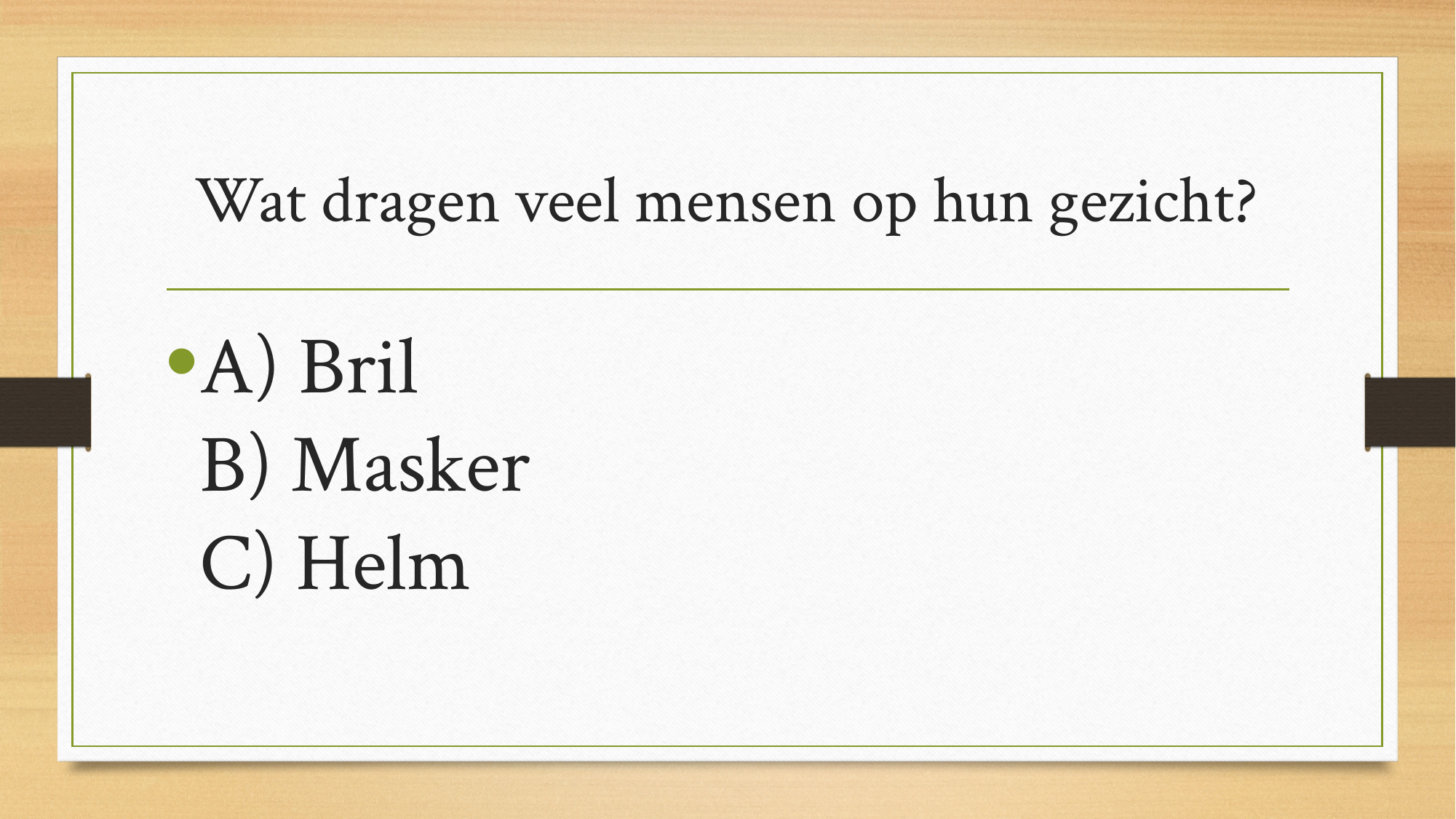

# Wat dragen veel mensen op hun gezicht?
A) Bril
B) Masker
C) Helm